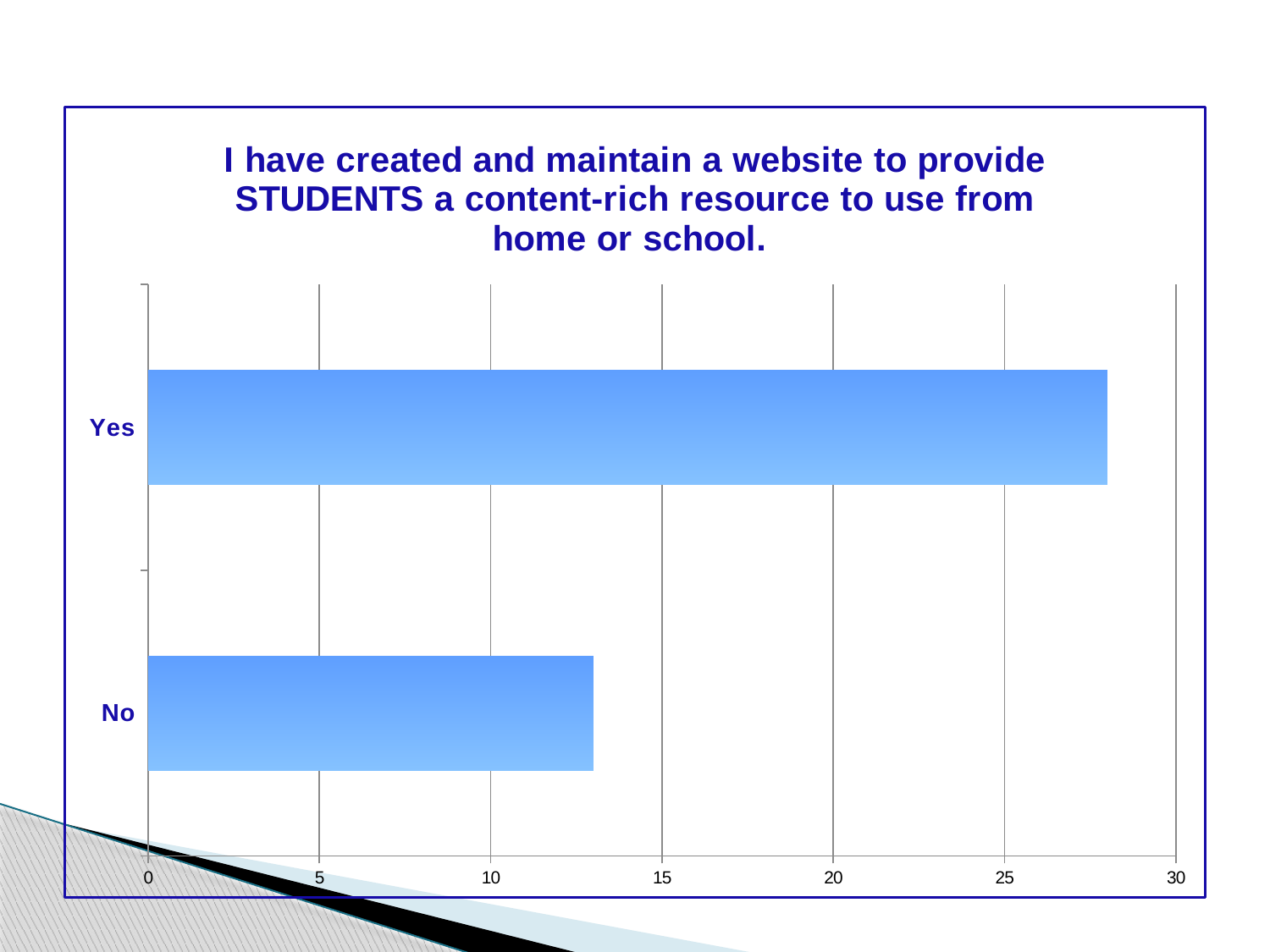

### Chart: I have created and maintain a website to provide STUDENTS a content-rich resource to use from home or school.

| Category | Total |
|---|---|
| No | 13.0 |
| Yes | 28.0 |